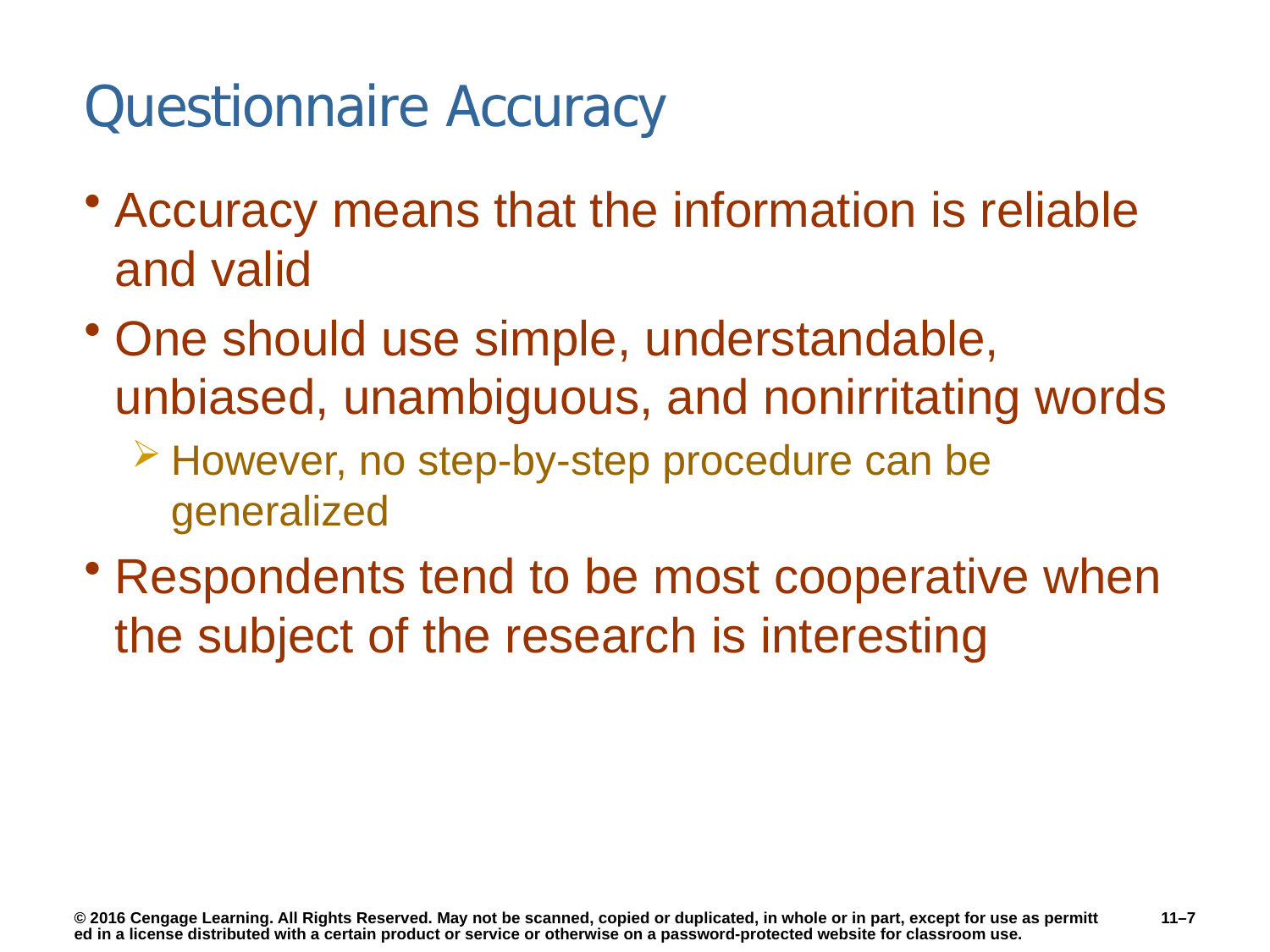

# Questionnaire Accuracy
Accuracy means that the information is reliable and valid
One should use simple, understandable, unbiased, unambiguous, and nonirritating words
However, no step-by-step procedure can be generalized
Respondents tend to be most cooperative when the subject of the research is interesting

11–7
© 2016 Cengage Learning. All Rights Reserved. May not be scanned, copied or duplicated, in whole or in part, except for use as permitted in a license distributed with a certain product or service or otherwise on a password-protected website for classroom use.